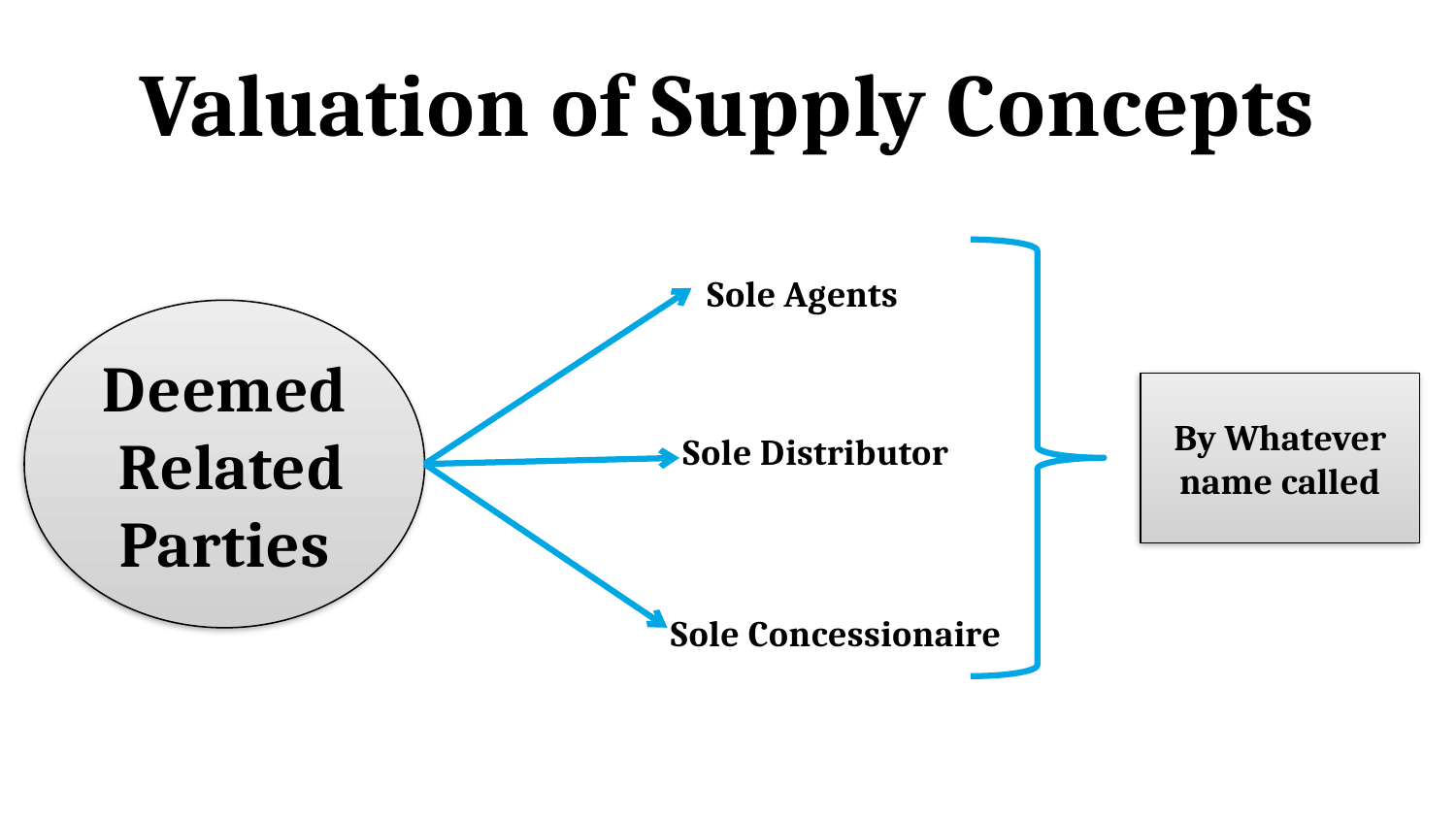

# Valuation of Supply Concepts

Sole Agents
Deemed  Related Parties
By Whatever name called
Sole Distributor
Sole Concessionaire